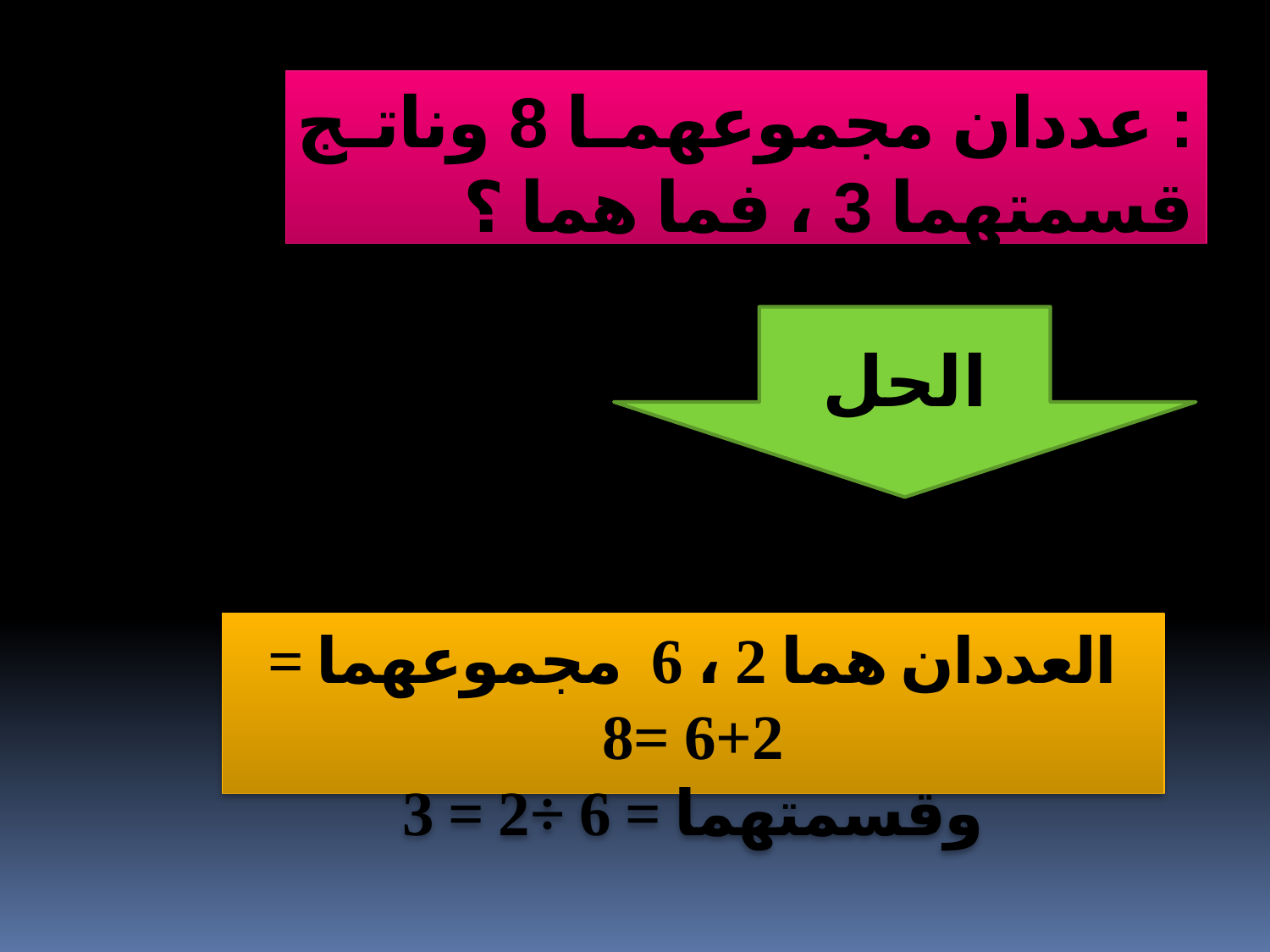

: عددان مجموعهما 8 وناتج قسمتهما 3 ، فما هما ؟
الحل
العددان هما 2 ، 6  مجموعهما = 2+6 =8
وقسمتهما = 6 ÷2 = 3